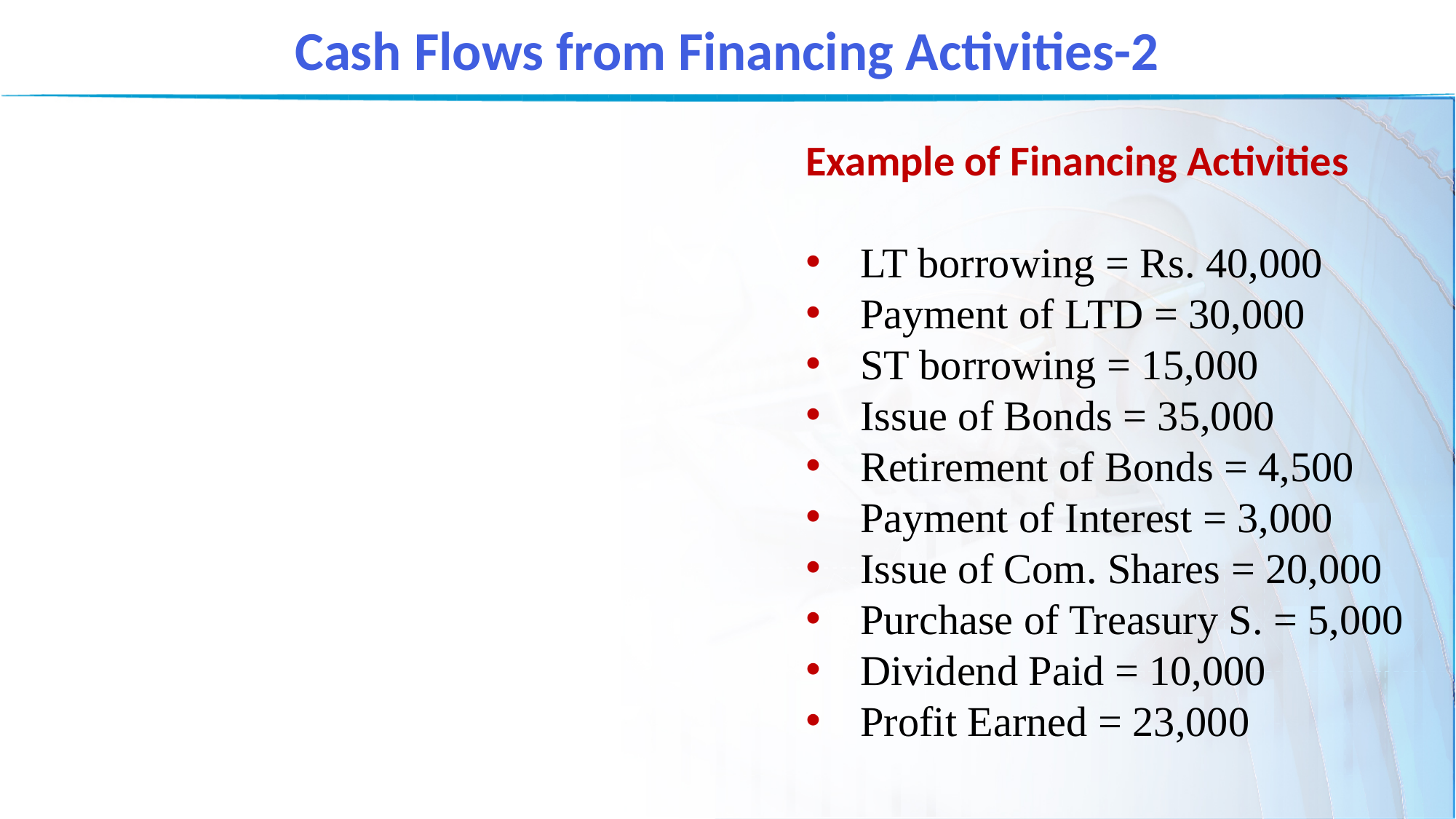

Cash Flows from Financing Activities-2
Example of Financing Activities

LT borrowing = Rs. 40,000
Payment of LTD = 30,000
ST borrowing = 15,000
Issue of Bonds = 35,000
Retirement of Bonds = 4,500
Payment of Interest = 3,000
Issue of Com. Shares = 20,000
Purchase of Treasury S. = 5,000
Dividend Paid = 10,000
Profit Earned = 23,000